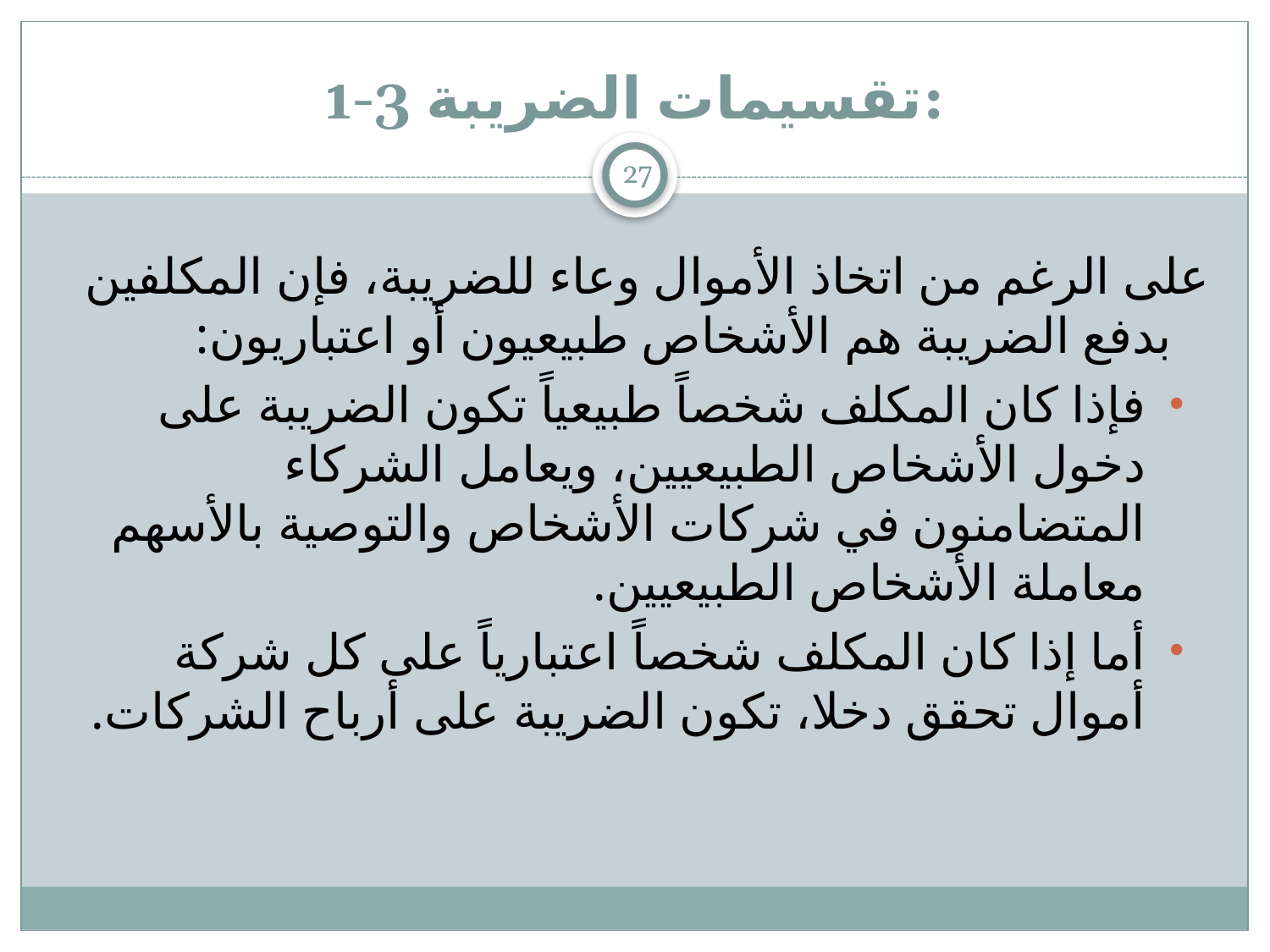

# 1-3 تقسيمات الضريبة:
27

	على الرغم من اتخاذ الأموال وعاء للضريبة، فإن المكلفين بدفع الضريبة هم الأشخاص طبيعيون أو اعتباريون:
فإذا كان المكلف شخصاً طبيعياً تكون الضريبة على دخول الأشخاص الطبيعيين، ويعامل الشركاء المتضامنون في شركات الأشخاص والتوصية بالأسهم معاملة الأشخاص الطبيعيين.
أما إذا كان المكلف شخصاً اعتبارياً على كل شركة أموال تحقق دخلا، تكون الضريبة على أرباح الشركات.